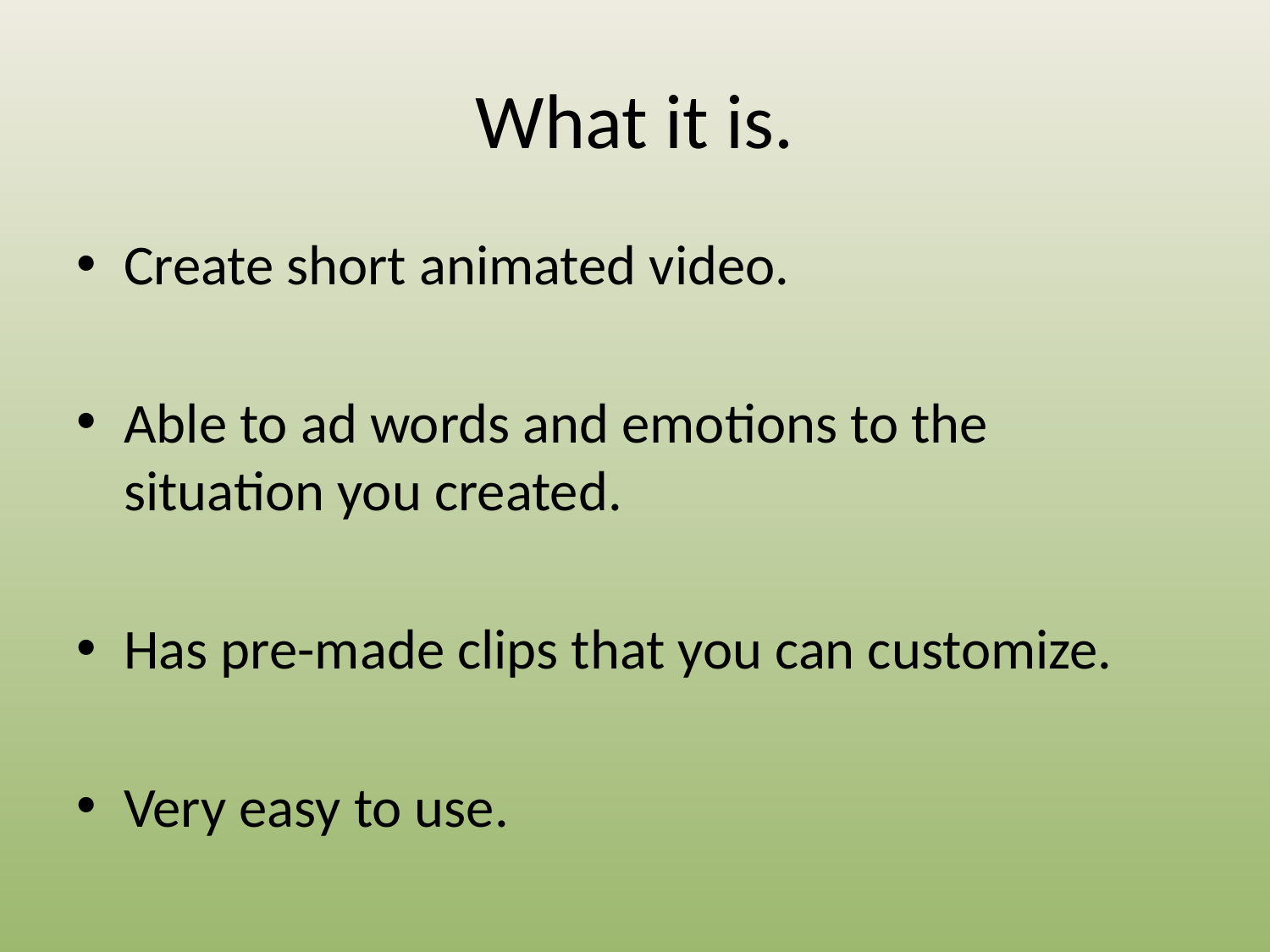

# What it is.
Create short animated video.

Able to ad words and emotions to the situation you created.

Has pre-made clips that you can customize.

Very easy to use.